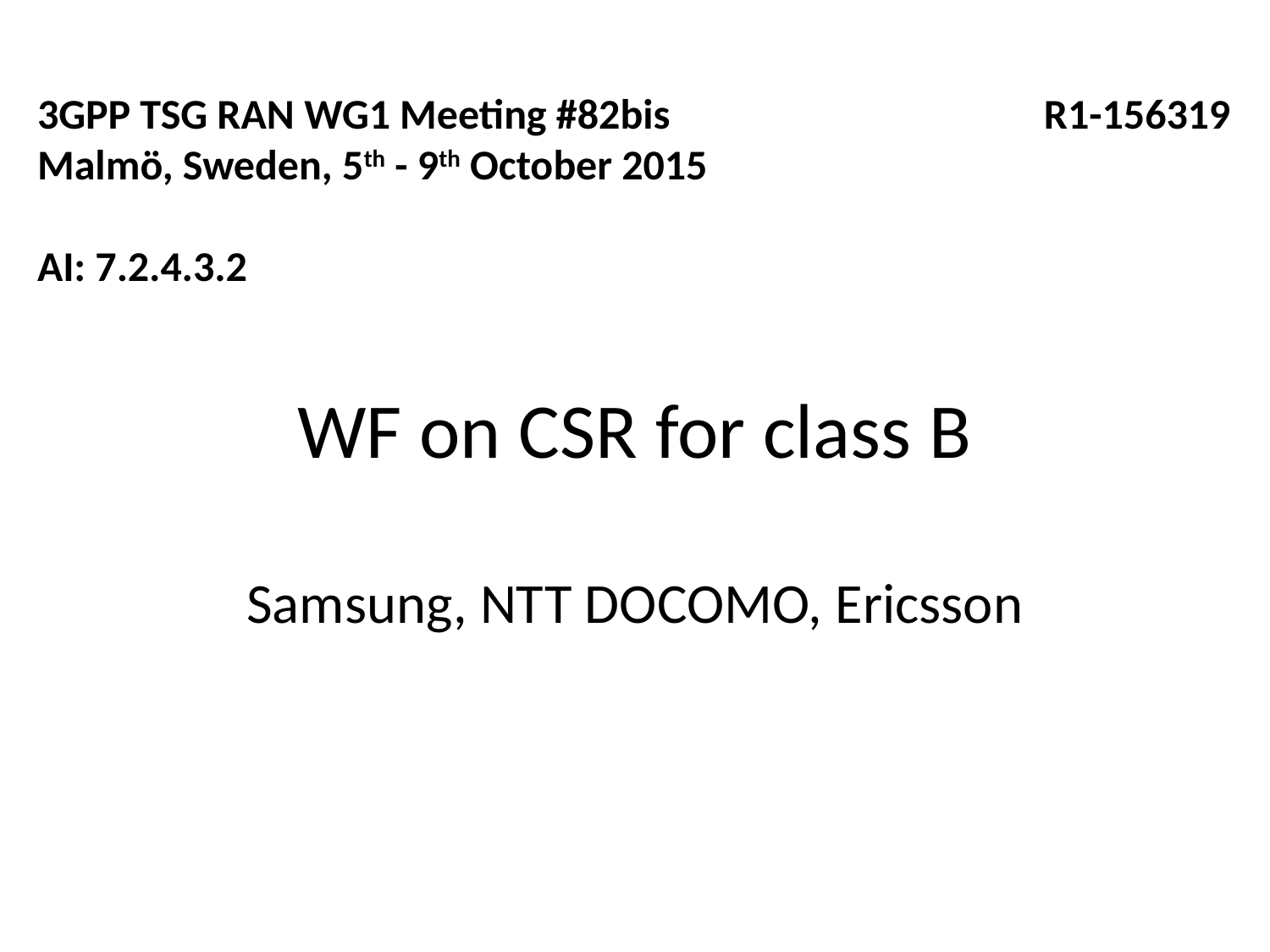

3GPP TSG RAN WG1 Meeting #82bis	                                       R1-156319
Malmö, Sweden, 5th - 9th October 2015

AI: 7.2.4.3.2
# WF on CSR for class B
Samsung, NTT DOCOMO, Ericsson